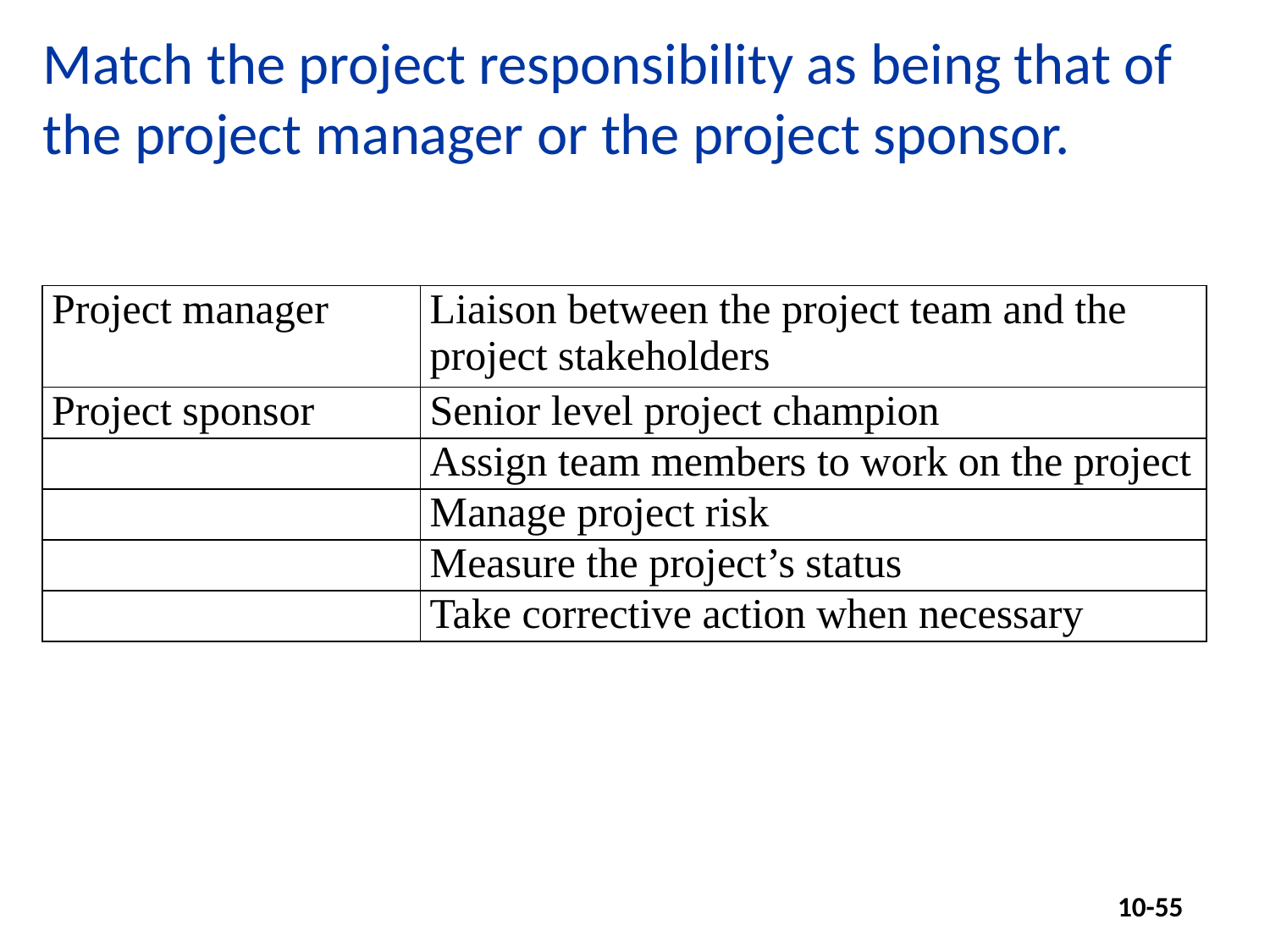

Match the project responsibility as being that of the project manager or the project sponsor.
| Project manager | Liaison between the project team and the project stakeholders |
| --- | --- |
| Project sponsor | Senior level project champion |
|  | Assign team members to work on the project |
|  | Manage project risk |
|  | Measure the project’s status |
|  | Take corrective action when necessary |